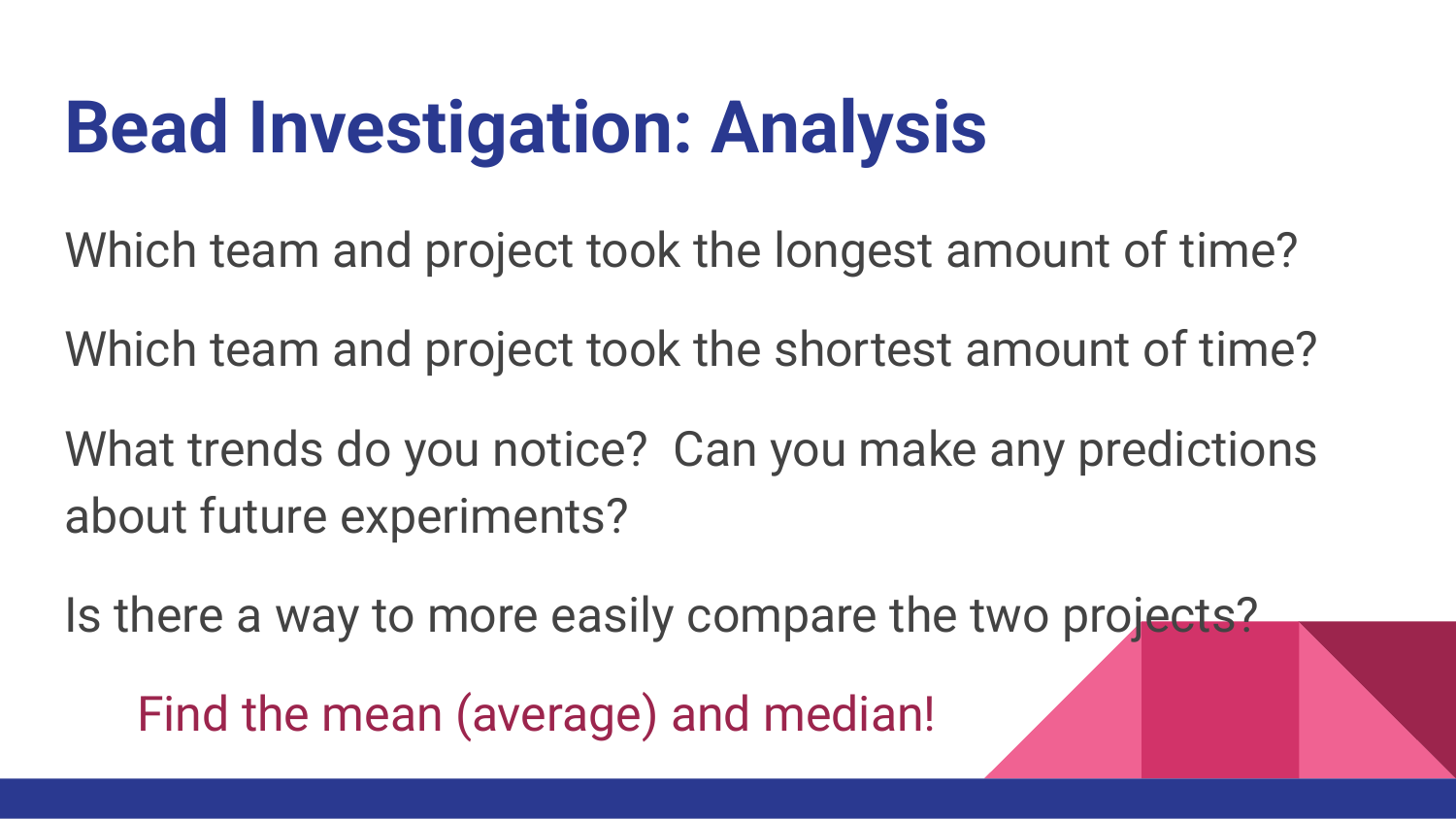

# Bead Investigation: Analysis
Which team and project took the longest amount of time?
Which team and project took the shortest amount of time?
What trends do you notice?  Can you make any predictions about future experiments?
Is there a way to more easily compare the two projects?
Find the mean (average) and median!